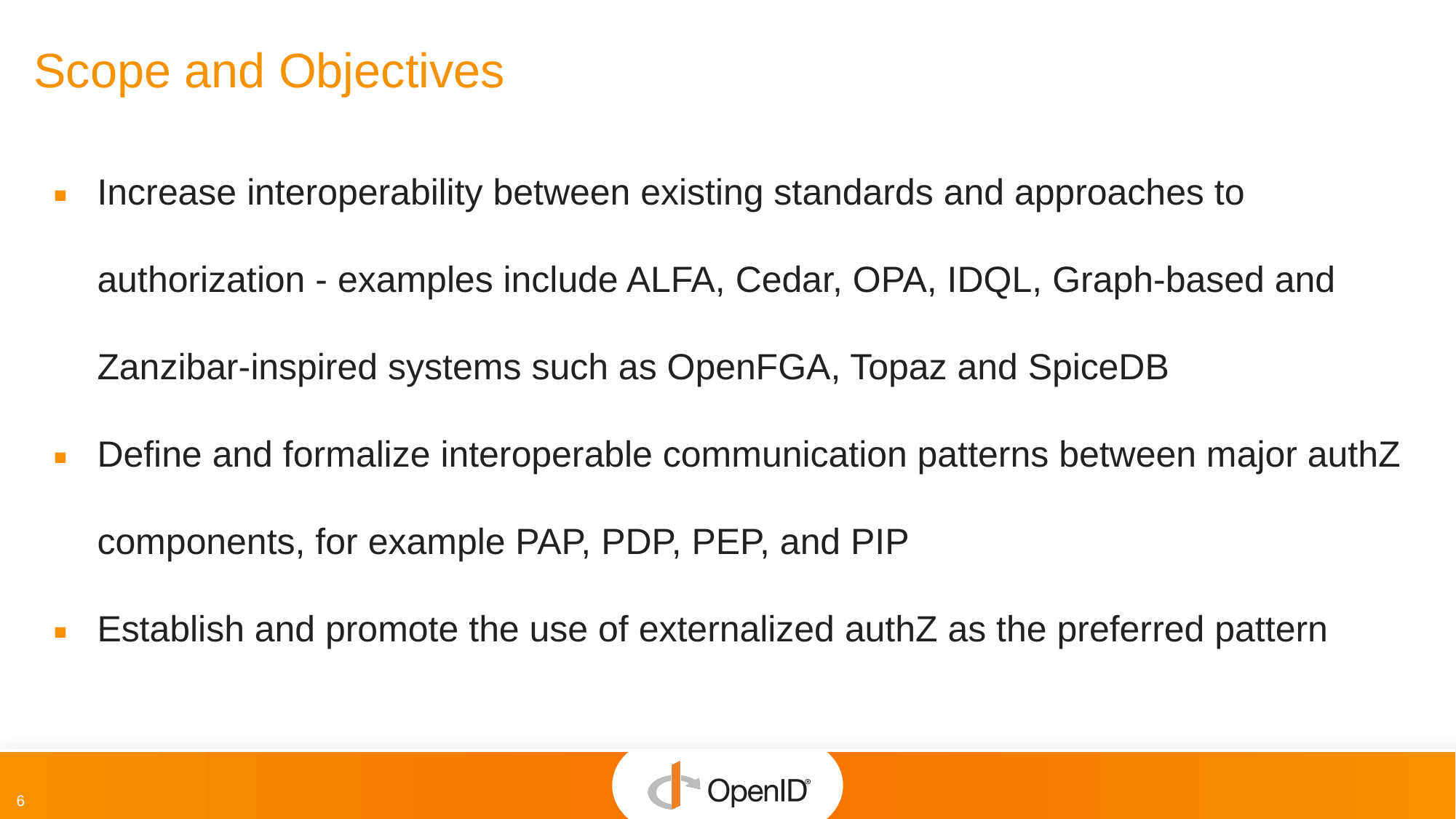

# Scope and Objectives
Increase interoperability between existing standards and approaches to authorization - examples include ALFA, Cedar, OPA, IDQL, Graph-based and Zanzibar-inspired systems such as OpenFGA, Topaz and SpiceDB
Define and formalize interoperable communication patterns between major authZ components, for example PAP, PDP, PEP, and PIP
Establish and promote the use of externalized authZ as the preferred pattern